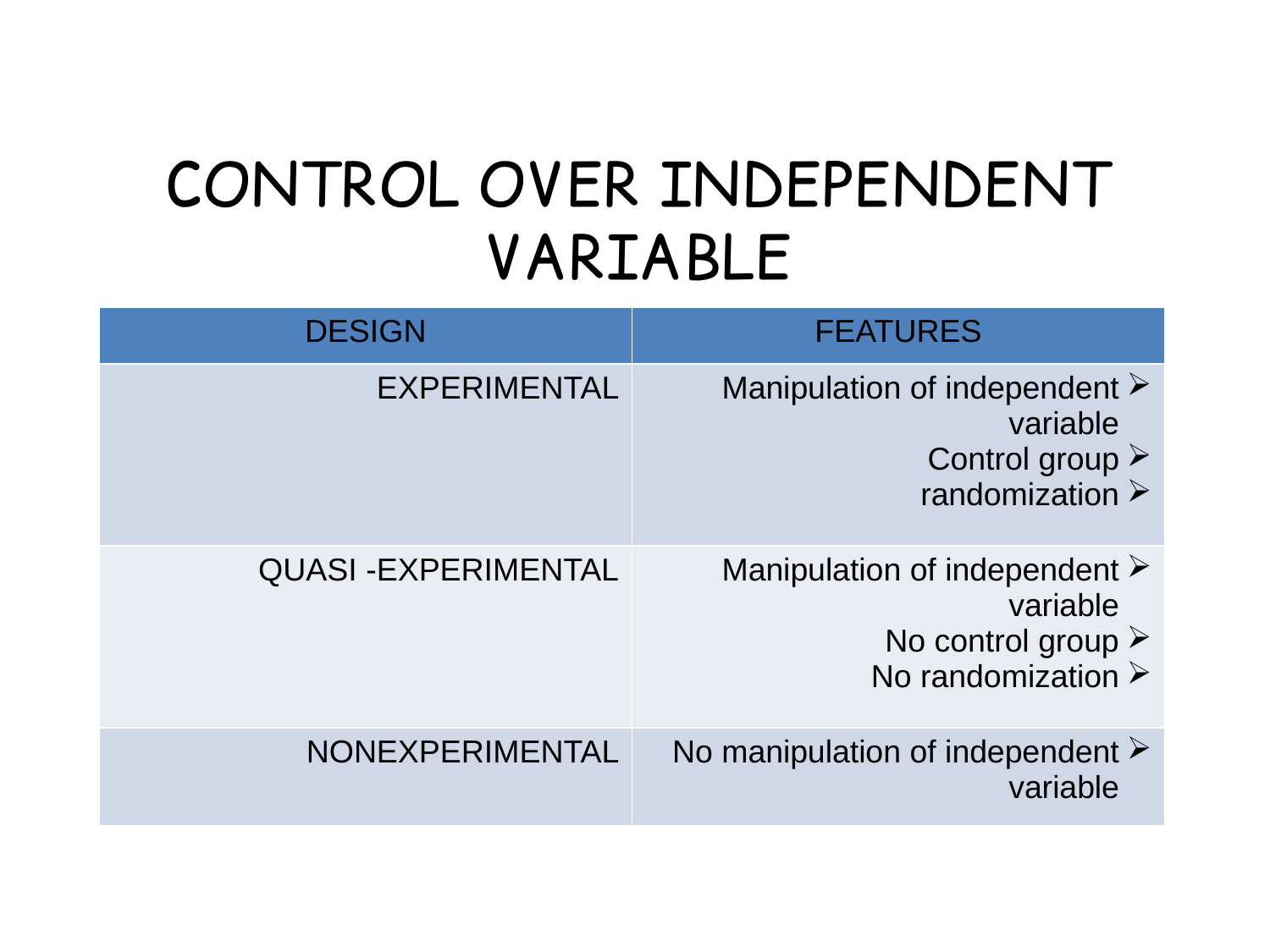

# CONTROL OVER INDEPENDENT VARIABLE
| DESIGN | FEATURES |
| --- | --- |
| EXPERIMENTAL | Manipulation of independent variable Control group randomization |
| QUASI -EXPERIMENTAL | Manipulation of independent variable No control group No randomization |
| NONEXPERIMENTAL | No manipulation of independent variable |